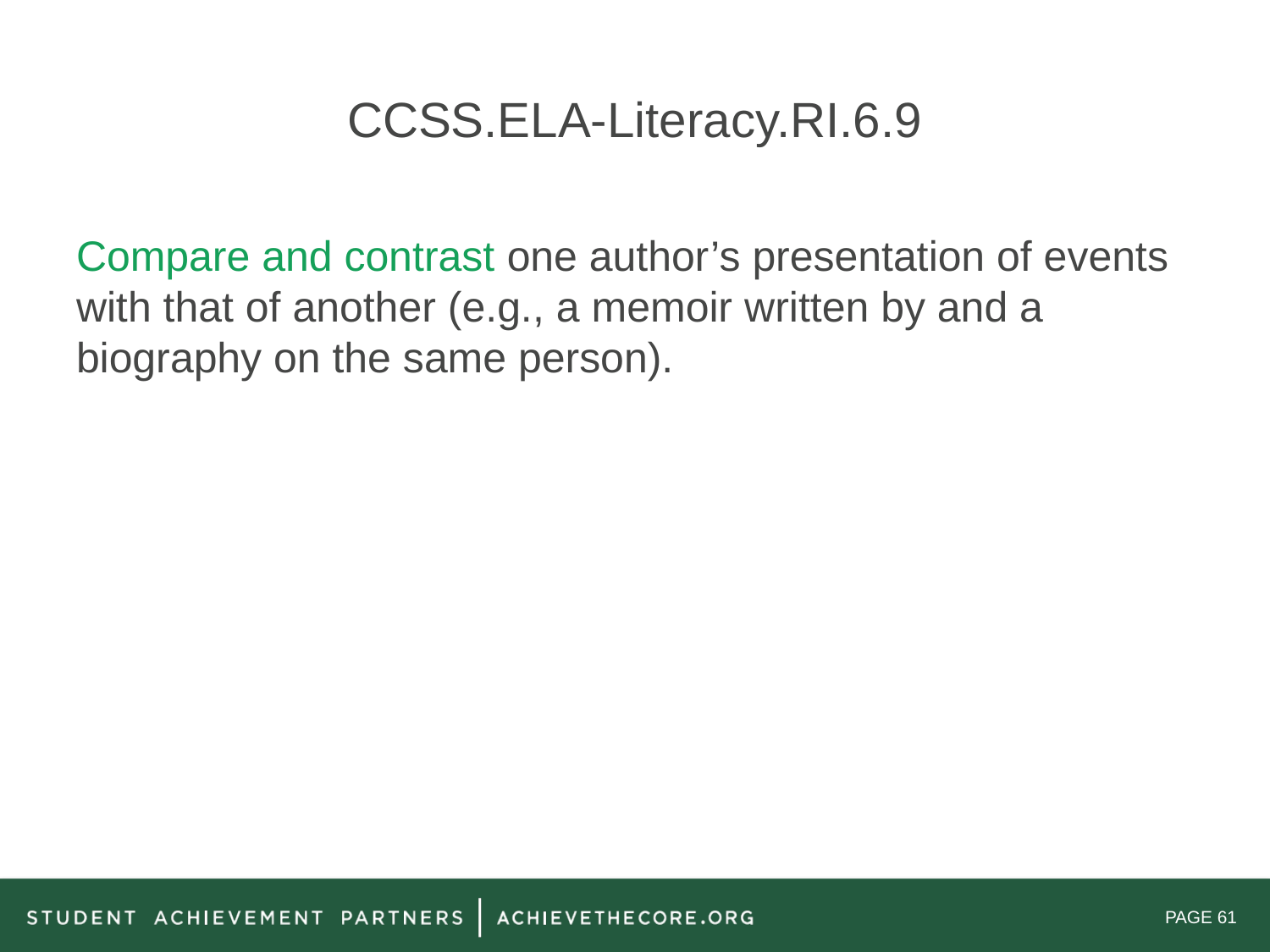

# CCSS.ELA-Literacy.RI.6.9
Compare and contrast one author’s presentation of events with that of another (e.g., a memoir written by and a biography on the same person).